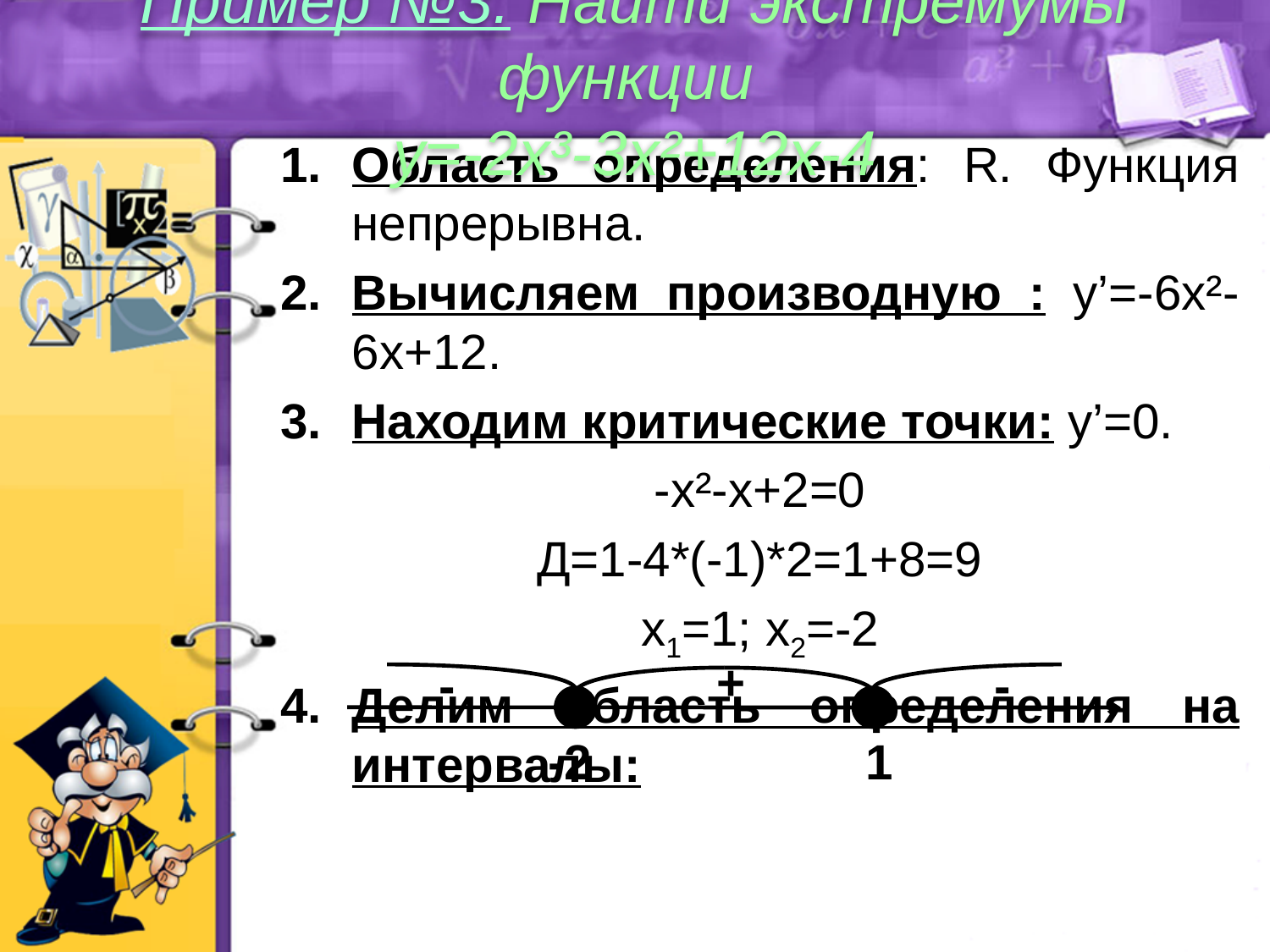

Пример №3. Найти экстремумы функции
y=-2x³-3x²+12x-4
Область определения: R. Функция непрерывна.
Вычисляем производную : y’=-6x²-6x+12.
Находим критические точки: y’=0.
-x²-x+2=0
Д=1-4*(-1)*2=1+8=9
x1=1; x2=-2
Делим область определения на интервалы:

x=-2 – точка минимума. Найдём минимум функции ymin=-24. x=1 – точка максимума. Найдём максимум функции: ymax=3.
+
-
-

-2
1